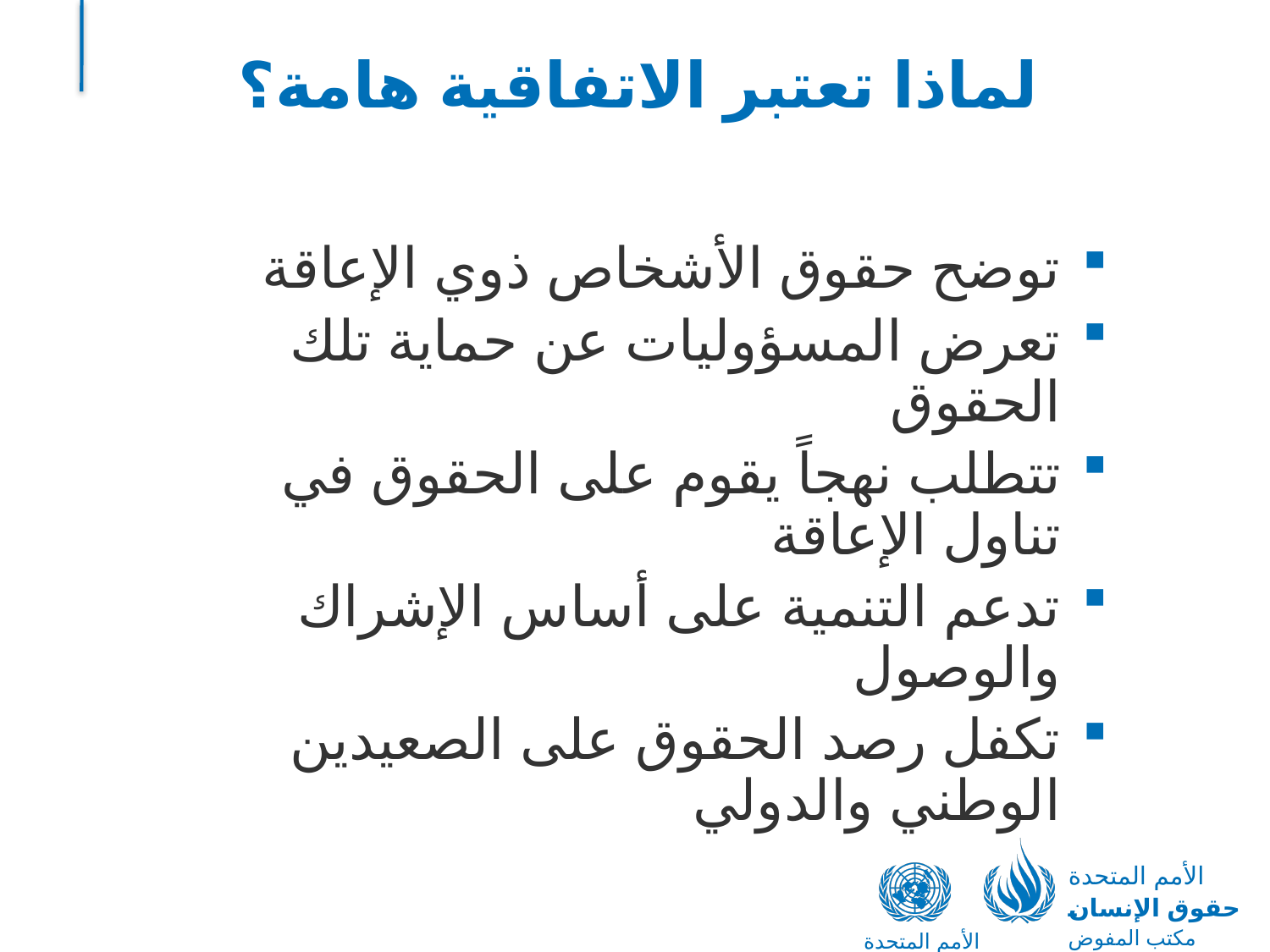

# لماذا تعتبر الاتفاقية هامة؟
توضح حقوق الأشخاص ذوي الإعاقة
تعرض المسؤوليات عن حماية تلك الحقوق
تتطلب نهجاً يقوم على الحقوق في تناول الإعاقة
تدعم التنمية على أساس الإشراك والوصول
تكفل رصد الحقوق على الصعيدين الوطني والدولي
الأمم المتحدة
حقوق الإنسان
مكتب المفوض السامي
الأمم المتحدة